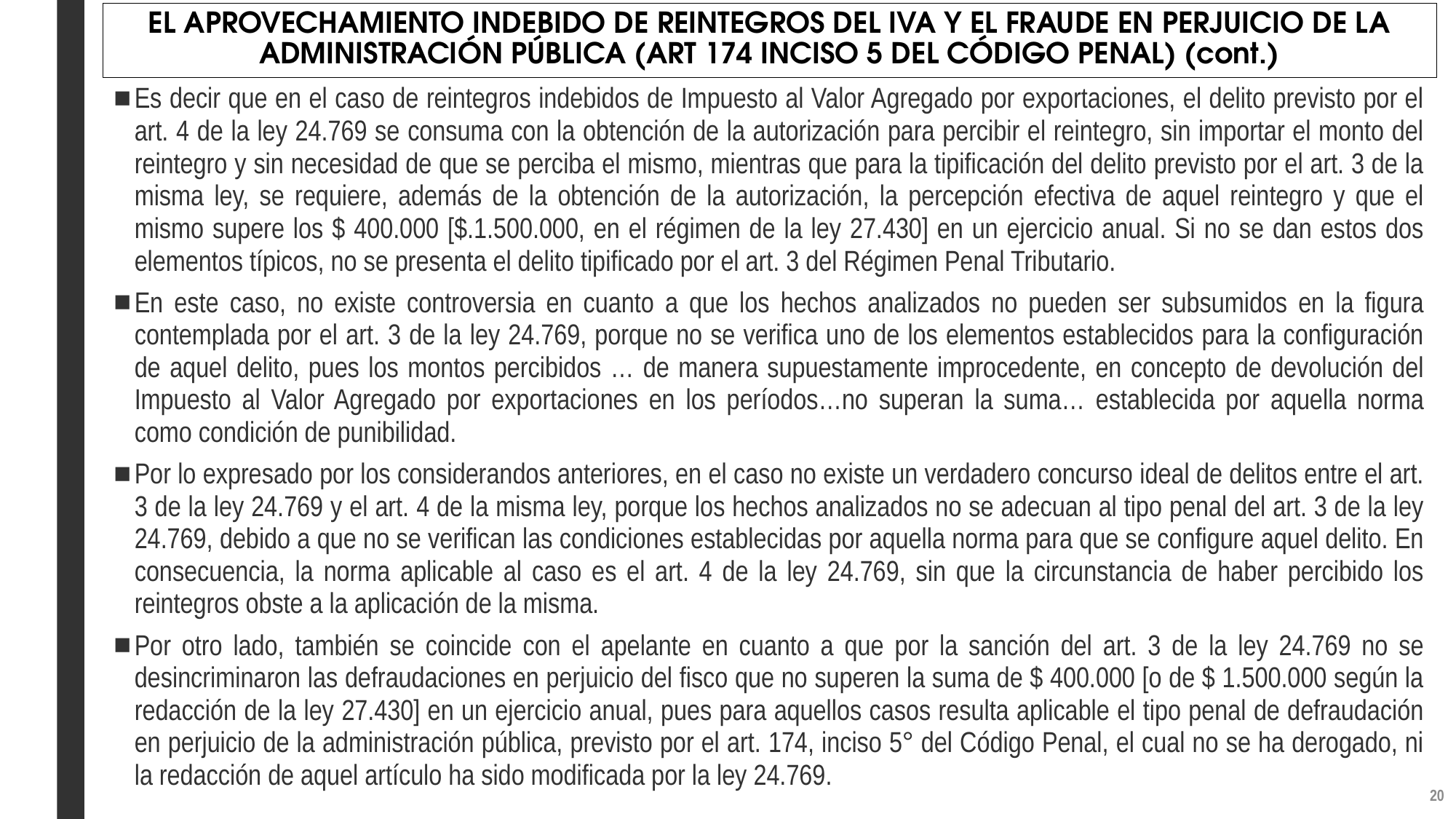

# EL APROVECHAMIENTO INDEBIDO DE REINTEGROS DEL IVA Y EL FRAUDE EN PERJUICIO DE LA ADMINISTRACIÓN PÚBLICA (ART 174 INCISO 5 DEL CÓDIGO PENAL) (cont.)
Es decir que en el caso de reintegros indebidos de Impuesto al Valor Agregado por exportaciones, el delito previsto por el art. 4 de la ley 24.769 se consuma con la obtención de la autorización para percibir el reintegro, sin importar el monto del reintegro y sin necesidad de que se perciba el mismo, mientras que para la tipificación del delito previsto por el art. 3 de la misma ley, se requiere, además de la obtención de la autorización, la percepción efectiva de aquel reintegro y que el mismo supere los $ 400.000 [$.1.500.000, en el régimen de la ley 27.430] en un ejercicio anual. Si no se dan estos dos elementos típicos, no se presenta el delito tipificado por el art. 3 del Régimen Penal Tributario.
En este caso, no existe controversia en cuanto a que los hechos analizados no pueden ser subsumidos en la figura contemplada por el art. 3 de la ley 24.769, porque no se verifica uno de los elementos establecidos para la configuración de aquel delito, pues los montos percibidos … de manera supuestamente improcedente, en concepto de devolución del Impuesto al Valor Agregado por exportaciones en los períodos…no superan la suma… establecida por aquella norma como condición de punibilidad.
Por lo expresado por los considerandos anteriores, en el caso no existe un verdadero concurso ideal de delitos entre el art. 3 de la ley 24.769 y el art. 4 de la misma ley, porque los hechos analizados no se adecuan al tipo penal del art. 3 de la ley 24.769, debido a que no se verifican las condiciones establecidas por aquella norma para que se configure aquel delito. En consecuencia, la norma aplicable al caso es el art. 4 de la ley 24.769, sin que la circunstancia de haber percibido los reintegros obste a la aplicación de la misma.
Por otro lado, también se coincide con el apelante en cuanto a que por la sanción del art. 3 de la ley 24.769 no se desincriminaron las defraudaciones en perjuicio del fisco que no superen la suma de $ 400.000 [o de $ 1.500.000 según la redacción de la ley 27.430] en un ejercicio anual, pues para aquellos casos resulta aplicable el tipo penal de defraudación en perjuicio de la administración pública, previsto por el art. 174, inciso 5° del Código Penal, el cual no se ha derogado, ni la redacción de aquel artículo ha sido modificada por la ley 24.769.
20